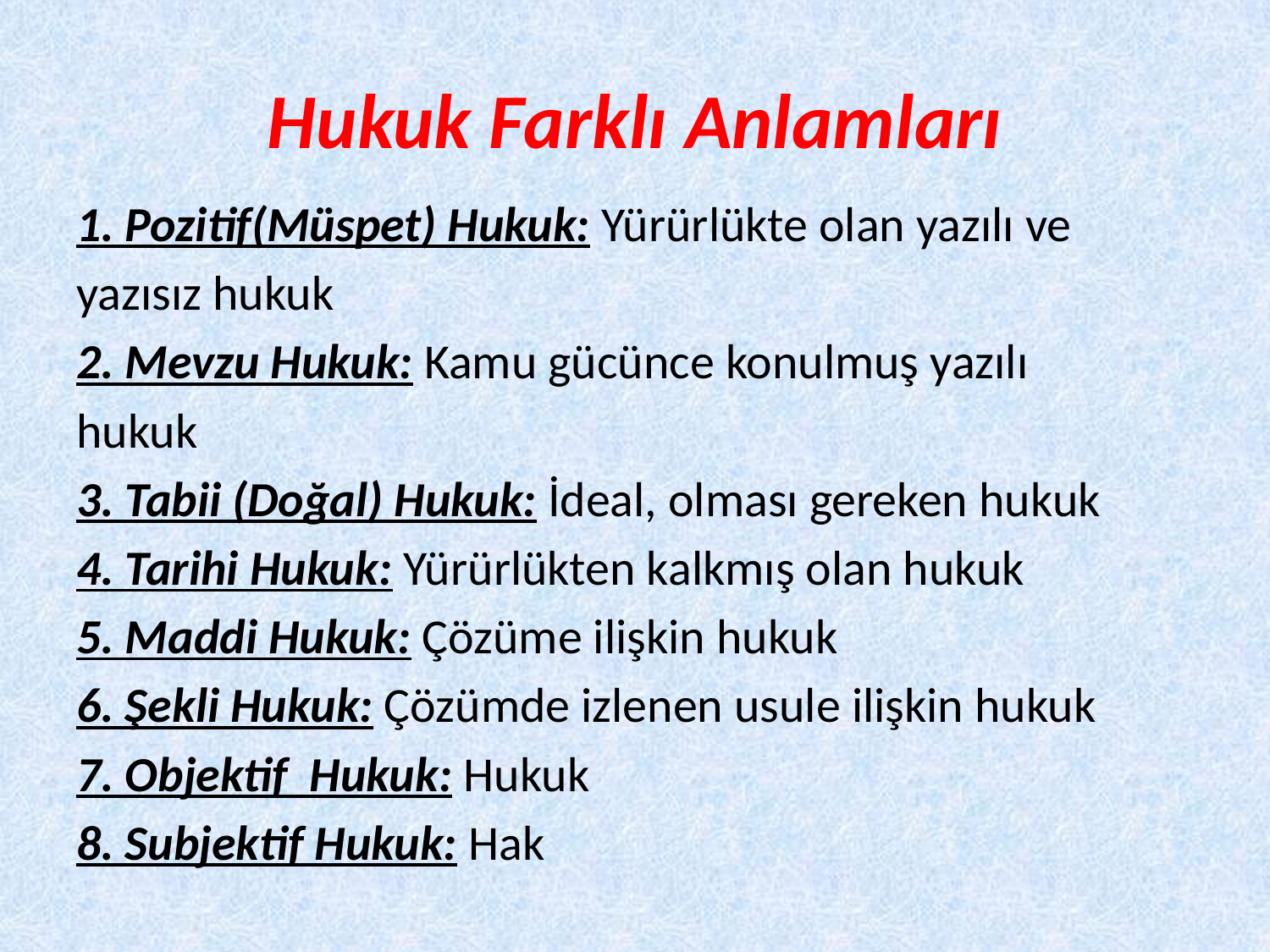

# Hukuk Farklı Anlamları
1. Pozitif(Müspet) Hukuk: Yürürlükte olan yazılı ve
yazısız hukuk
2. Mevzu Hukuk: Kamu gücünce konulmuş yazılı
hukuk
3. Tabii (Doğal) Hukuk: İdeal, olması gereken hukuk
4. Tarihi Hukuk: Yürürlükten kalkmış olan hukuk
5. Maddi Hukuk: Çözüme ilişkin hukuk
6. Şekli Hukuk: Çözümde izlenen usule ilişkin hukuk
7. Objektif  Hukuk: Hukuk
8. Subjektif Hukuk: Hak